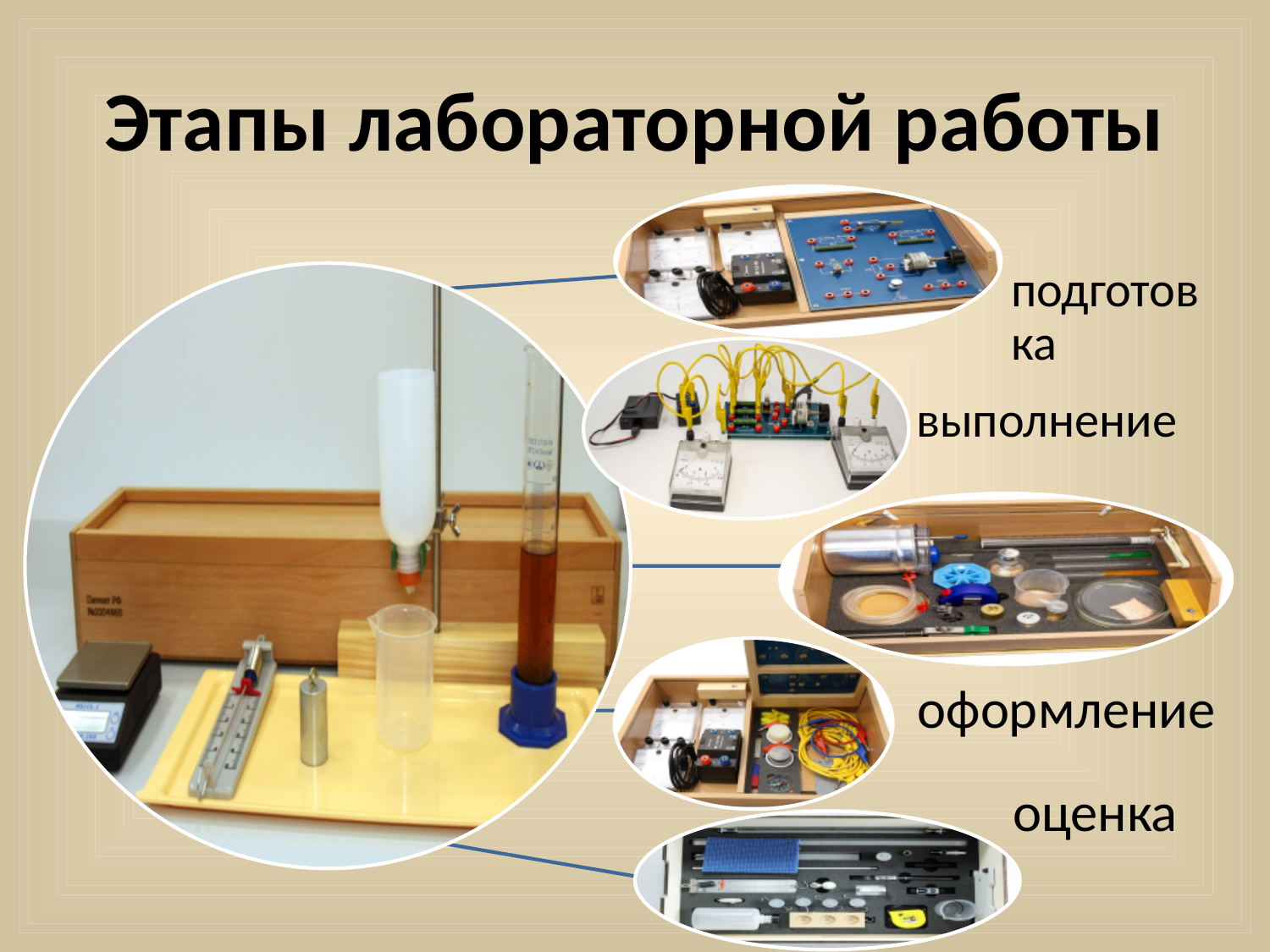

# Этапы лабораторной работы

подготовка
выполнение

оформление
оценка